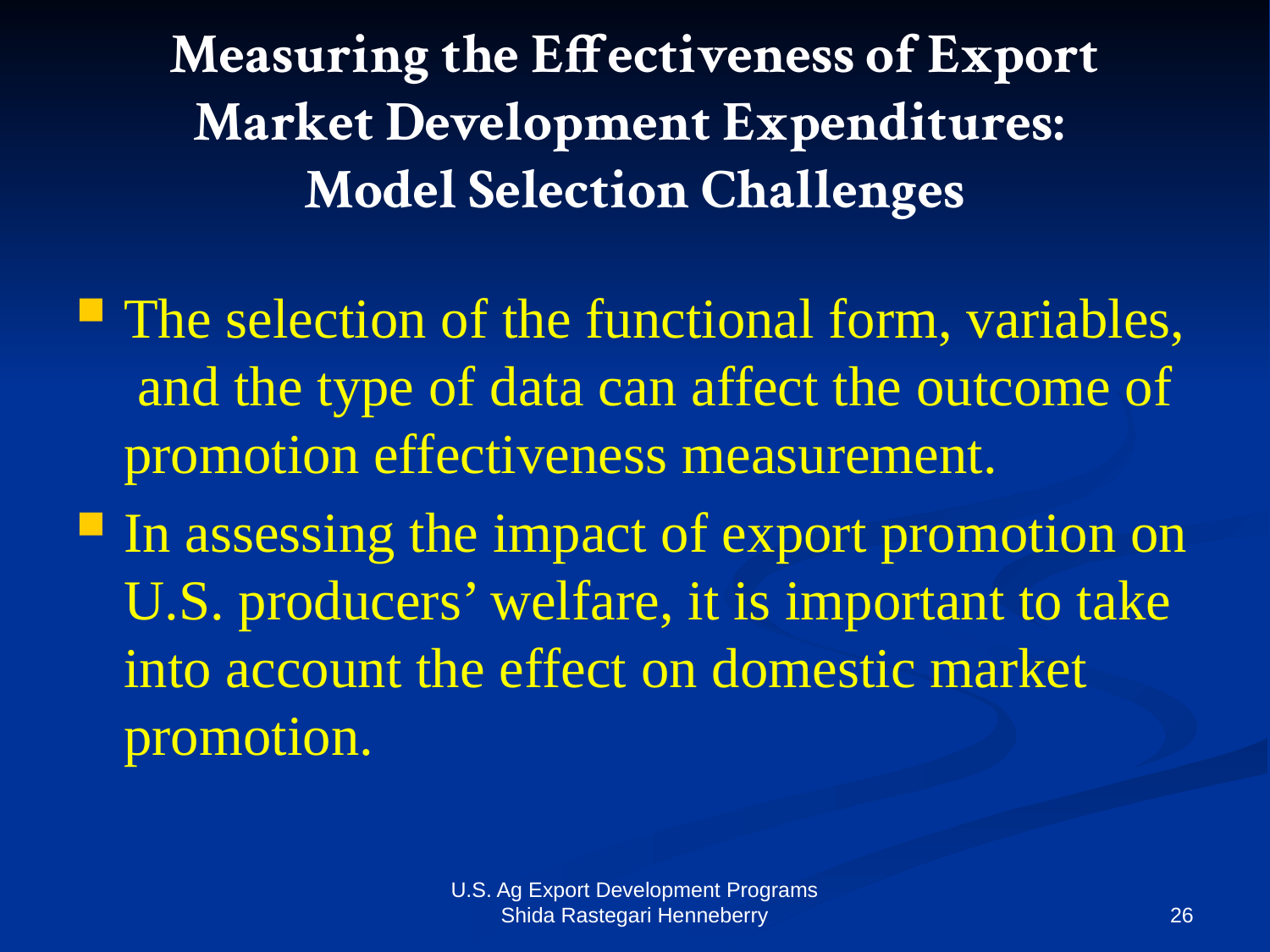

# Measuring the Effectiveness of Export Market Development Expenditures: Model Selection Challenges
The selection of the functional form, variables,  and the type of data can affect the outcome of promotion effectiveness measurement.
In assessing the impact of export promotion on U.S. producers’ welfare, it is important to take into account the effect on domestic market promotion.
U.S. Ag Export Development Programs Shida Rastegari Henneberry
26